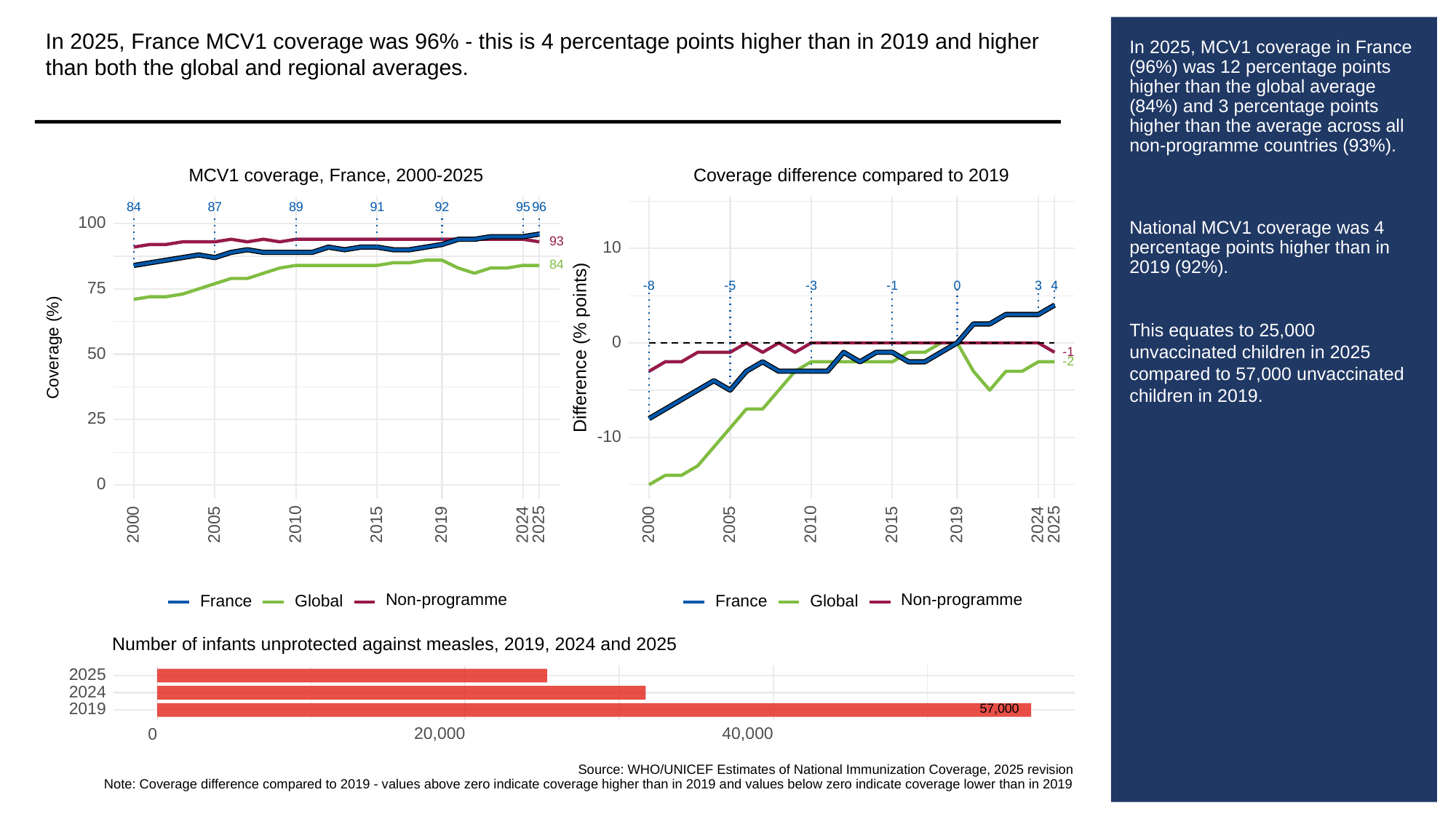

In 2025, France MCV1 coverage was 96% - this is 4 percentage points higher than in 2019 and higher than both the global and regional averages.
# In 2025, MCV1 coverage in France (96%) was 12 percentage points higher than the global average (84%) and 3 percentage points higher than the average across all non-programme countries (93%).

National MCV1 coverage was 4 percentage points higher than in 2019 (92%).

This equates to 25,000 unvaccinated children in 2025 compared to 57,000 unvaccinated children in 2019.

MCV1 coverage, France, 2000-2025
Coverage difference compared to 2019

84
87
89
91
92
95
96
100

93

10

84
-3
3
-8
0
-1
-5
4
75

0
Difference (% points)
Coverage (%)

-1
50

-2

25

-10

0

2000
2005
2010
2015
2019
2024
2025
2000
2005
2010
2015
2019
2024
2025
Non-programme
Non-programme
Global
Global
France
France

Number of infants unprotected against measles, 2019, 2024 and 2025

2025

2024

57,000
2019

20,000
40,000
0
Source: WHO/UNICEF Estimates of National Immunization Coverage, 2025 revision
Note: Coverage difference compared to 2019 - values above zero indicate coverage higher than in 2019 and values below zero indicate coverage lower than in 2019